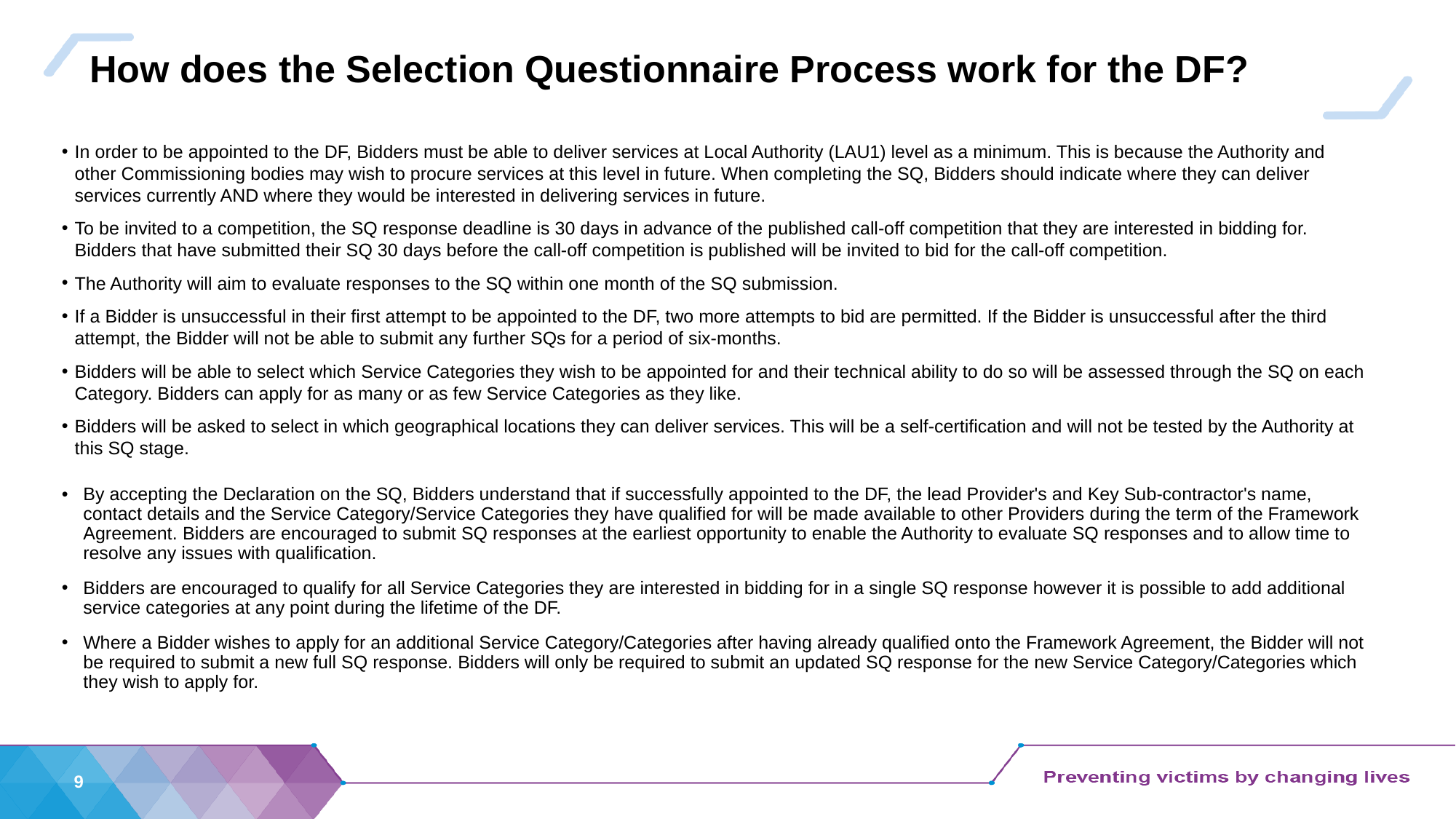

# How does the Selection Questionnaire Process work for the DF?
In order to be appointed to the DF, Bidders must be able to deliver services at Local Authority (LAU1) level as a minimum. This is because the Authority and other Commissioning bodies may wish to procure services at this level in future. When completing the SQ, Bidders should indicate where they can deliver services currently AND where they would be interested in delivering services in future.
To be invited to a competition, the SQ response deadline is 30 days in advance of the published call-off competition that they are interested in bidding for. Bidders that have submitted their SQ 30 days before the call-off competition is published will be invited to bid for the call-off competition.
The Authority will aim to evaluate responses to the SQ within one month of the SQ submission.
If a Bidder is unsuccessful in their first attempt to be appointed to the DF, two more attempts to bid are permitted. If the Bidder is unsuccessful after the third attempt, the Bidder will not be able to submit any further SQs for a period of six-months.
Bidders will be able to select which Service Categories they wish to be appointed for and their technical ability to do so will be assessed through the SQ on each Category. Bidders can apply for as many or as few Service Categories as they like.
Bidders will be asked to select in which geographical locations they can deliver services. This will be a self-certification and will not be tested by the Authority at this SQ stage.
By accepting the Declaration on the SQ, Bidders understand that if successfully appointed to the DF, the lead Provider's and Key Sub-contractor's name, contact details and the Service Category/Service Categories they have qualified for will be made available to other Providers during the term of the Framework Agreement. Bidders are encouraged to submit SQ responses at the earliest opportunity to enable the Authority to evaluate SQ responses and to allow time to resolve any issues with qualification.
Bidders are encouraged to qualify for all Service Categories they are interested in bidding for in a single SQ response however it is possible to add additional service categories at any point during the lifetime of the DF.
Where a Bidder wishes to apply for an additional Service Category/Categories after having already qualified onto the Framework Agreement, the Bidder will not be required to submit a new full SQ response. Bidders will only be required to submit an updated SQ response for the new Service Category/Categories which they wish to apply for.

9